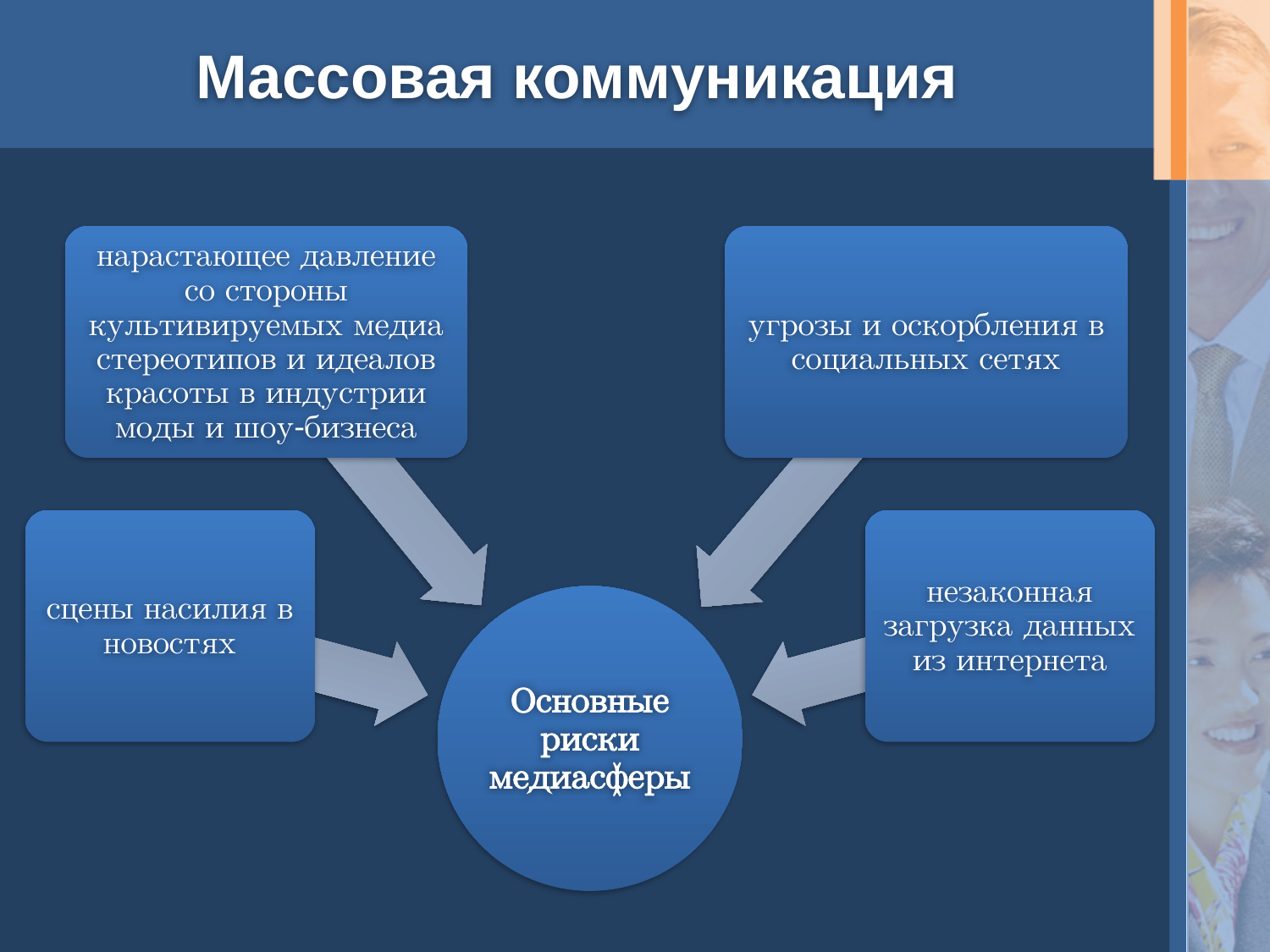

# Массовая коммуникация

угрозы и оскорбления в социальных сетях
нарастающее давление со стороны культивируемых медиа стереотипов и идеалов красоты в индустрии моды и шоу-бизнеса

сцены насилия в новостях
незаконная загрузка данных из интернета

Основные риски медиасферы